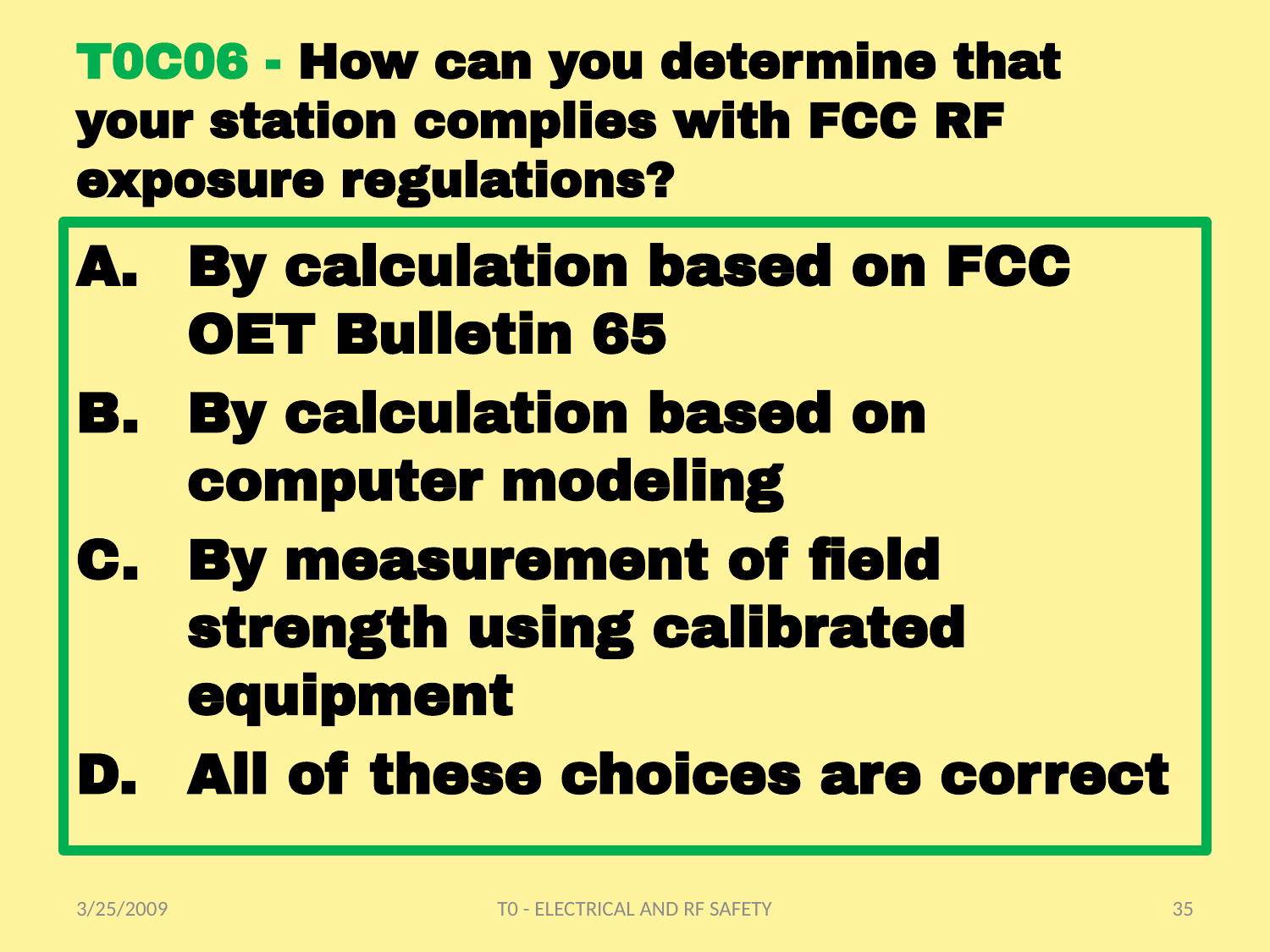

# T0C06 - How can you determine that your station complies with FCC RF exposure regulations?
By calculation based on FCC OET Bulletin 65
By calculation based on computer modeling
By measurement of field strength using calibrated equipment
All of these choices are correct
3/25/2009
T0 - ELECTRICAL AND RF SAFETY
35